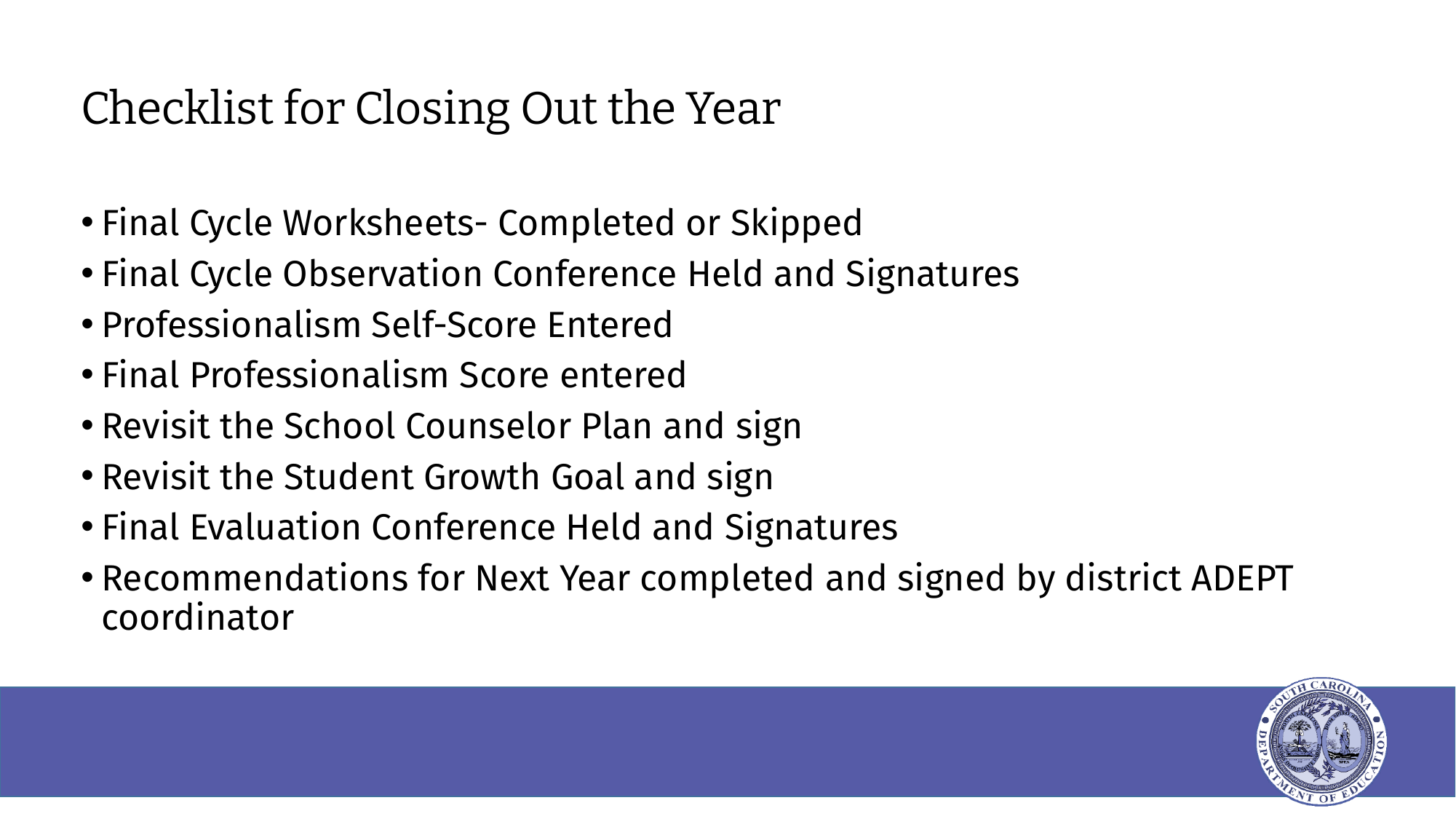

# Checklist for Closing Out the Year
Final Cycle Worksheets- Completed or Skipped
Final Cycle Observation Conference Held and Signatures
Professionalism Self-Score Entered
Final Professionalism Score entered
Revisit the School Counselor Plan and sign
Revisit the Student Growth Goal and sign
Final Evaluation Conference Held and Signatures
Recommendations for Next Year completed and signed by district ADEPT coordinator